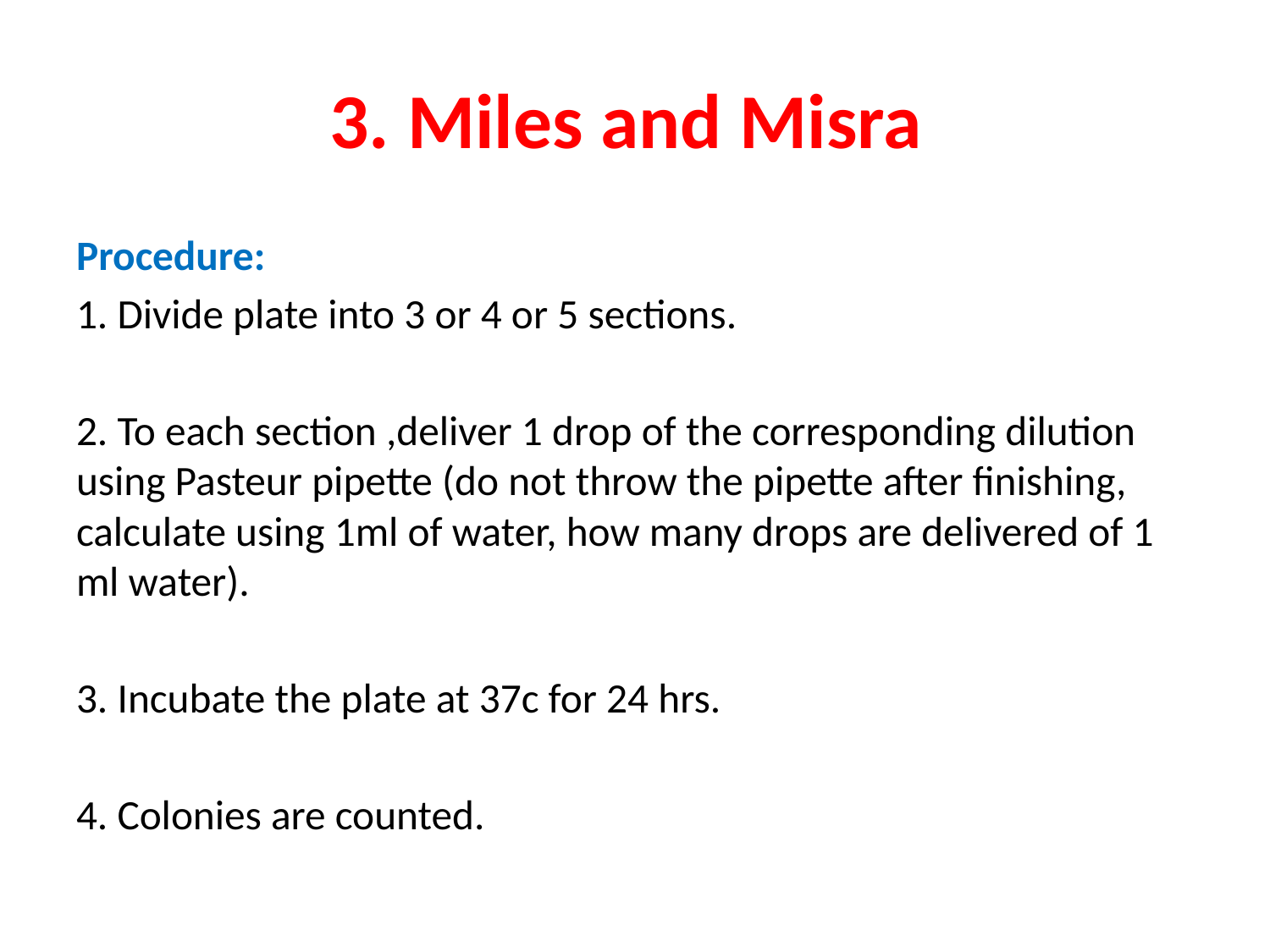

# 3. Miles and Misra
Procedure:
1. Divide plate into 3 or 4 or 5 sections.

2. To each section ,deliver 1 drop of the corresponding dilution using Pasteur pipette (do not throw the pipette after finishing, calculate using 1ml of water, how many drops are delivered of 1 ml water).

3. Incubate the plate at 37c for 24 hrs.

4. Colonies are counted.